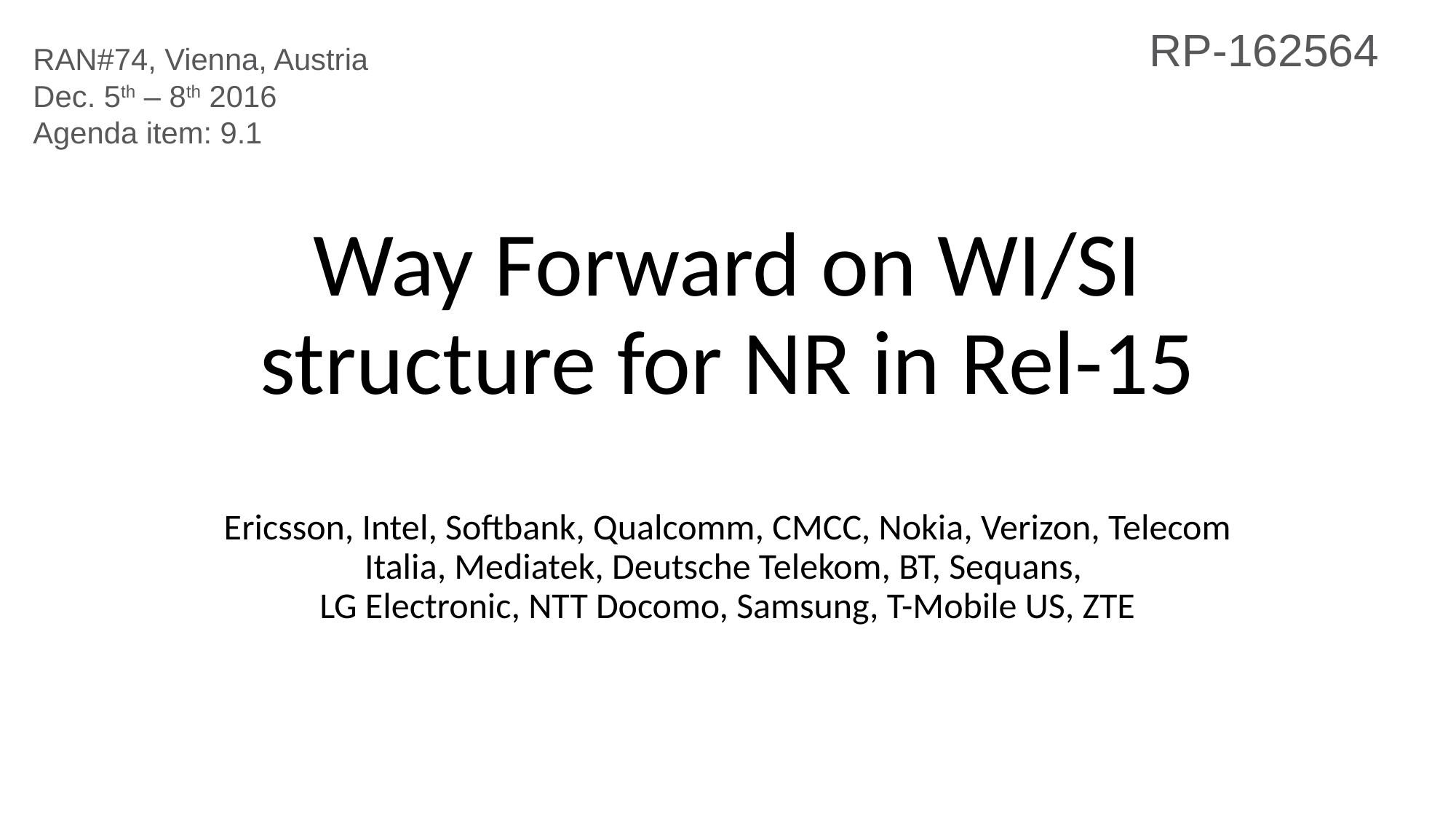

RP-162564
RAN#74, Vienna, Austria
Dec. 5th – 8th 2016
Agenda item: 9.1
# Way Forward on WI/SI structure for NR in Rel-15
Ericsson, Intel, Softbank, Qualcomm, CMCC, Nokia, Verizon, Telecom Italia, Mediatek, Deutsche Telekom, BT, Sequans,
LG Electronic, NTT Docomo, Samsung, T-Mobile US, ZTE